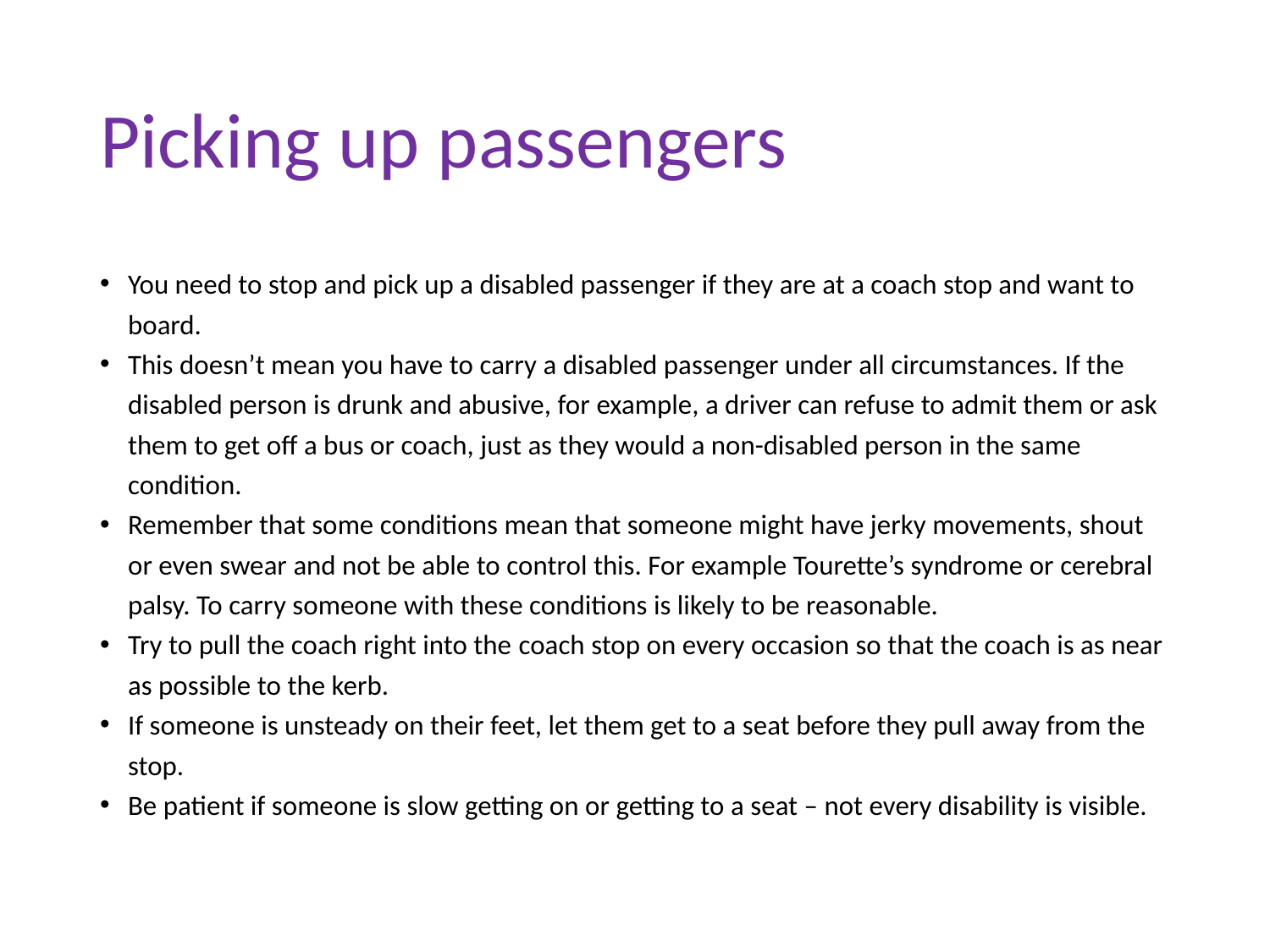

# Picking up passengers
You need to stop and pick up a disabled passenger if they are at a coach stop and want to board.
This doesn’t mean you have to carry a disabled passenger under all circumstances. If the disabled person is drunk and abusive, for example, a driver can refuse to admit them or ask them to get off a bus or coach, just as they would a non-disabled person in the same condition.
Remember that some conditions mean that someone might have jerky movements, shout or even swear and not be able to control this. For example Tourette’s syndrome or cerebral palsy. To carry someone with these conditions is likely to be reasonable.
Try to pull the coach right into the coach stop on every occasion so that the coach is as near as possible to the kerb.
If someone is unsteady on their feet, let them get to a seat before they pull away from the stop.
Be patient if someone is slow getting on or getting to a seat – not every disability is visible.